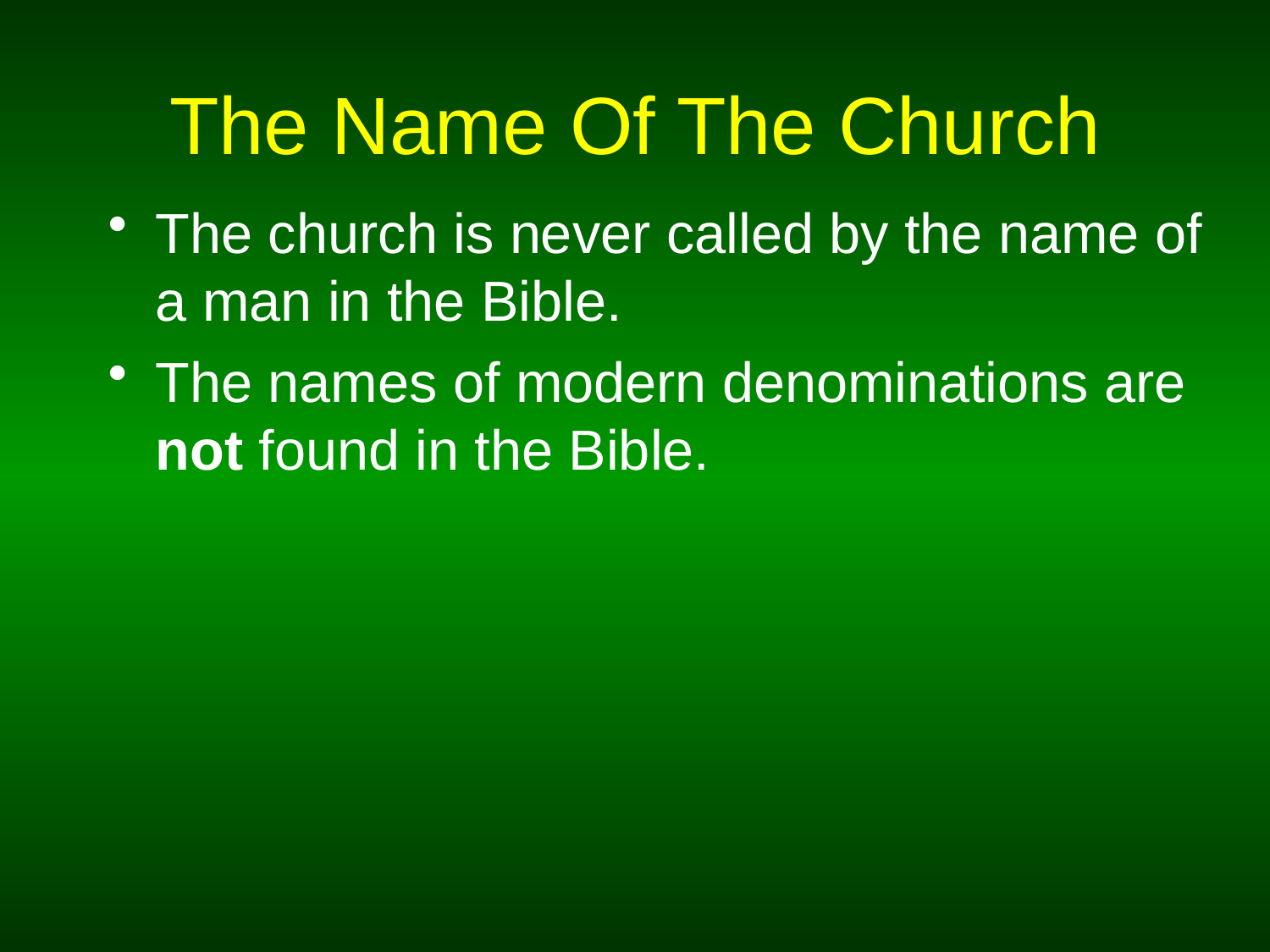

# The Name Of The Church
The church is never called by the name of a man in the Bible.
The names of modern denominations are not found in the Bible.